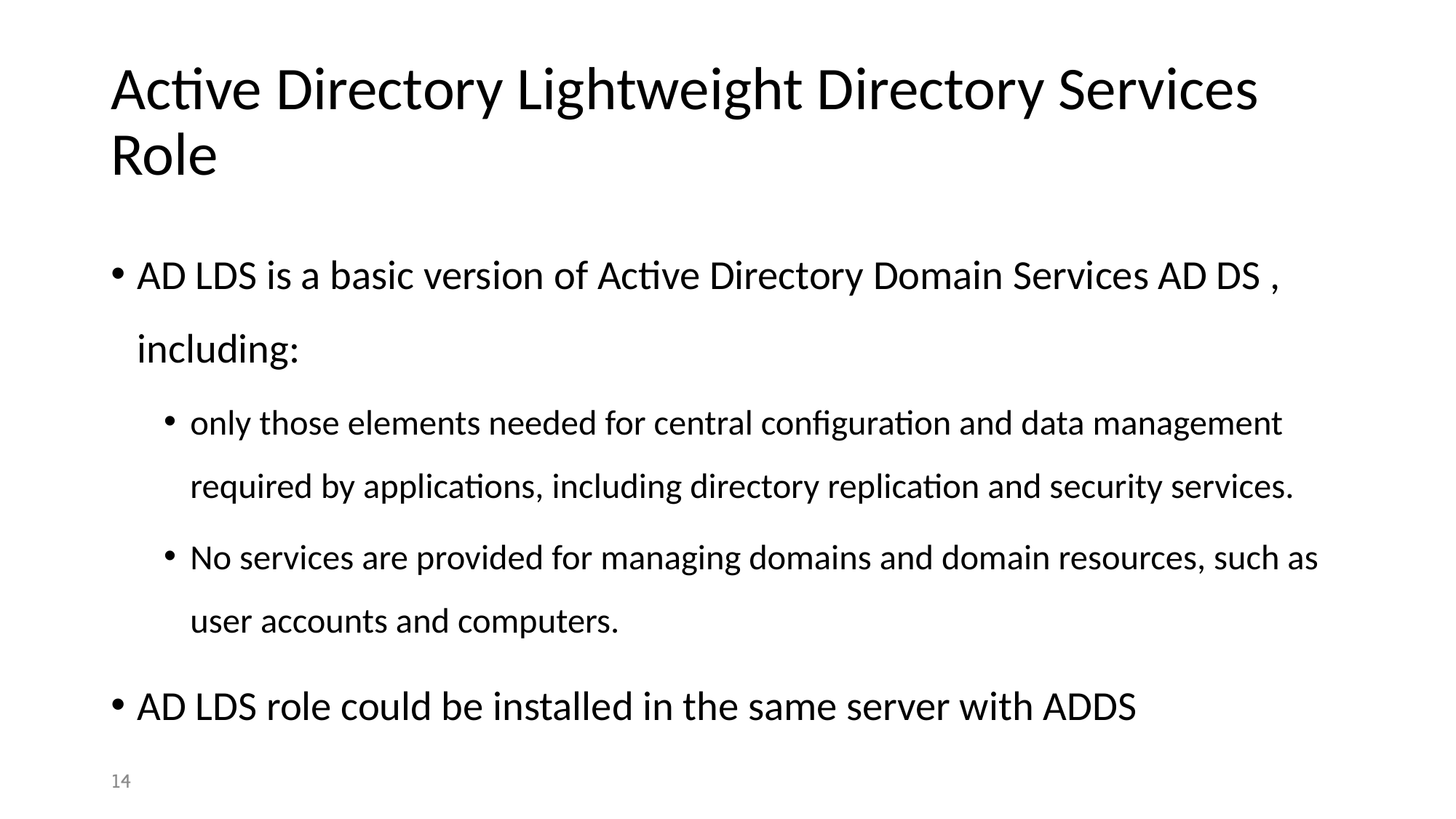

# Active Directory Lightweight Directory Services Role
AD LDS is a basic version of Active Directory Domain Services AD DS , including:
only those elements needed for central configuration and data management required by applications, including directory replication and security services.
No services are provided for managing domains and domain resources, such as user accounts and computers.
AD LDS role could be installed in the same server with ADDS

14